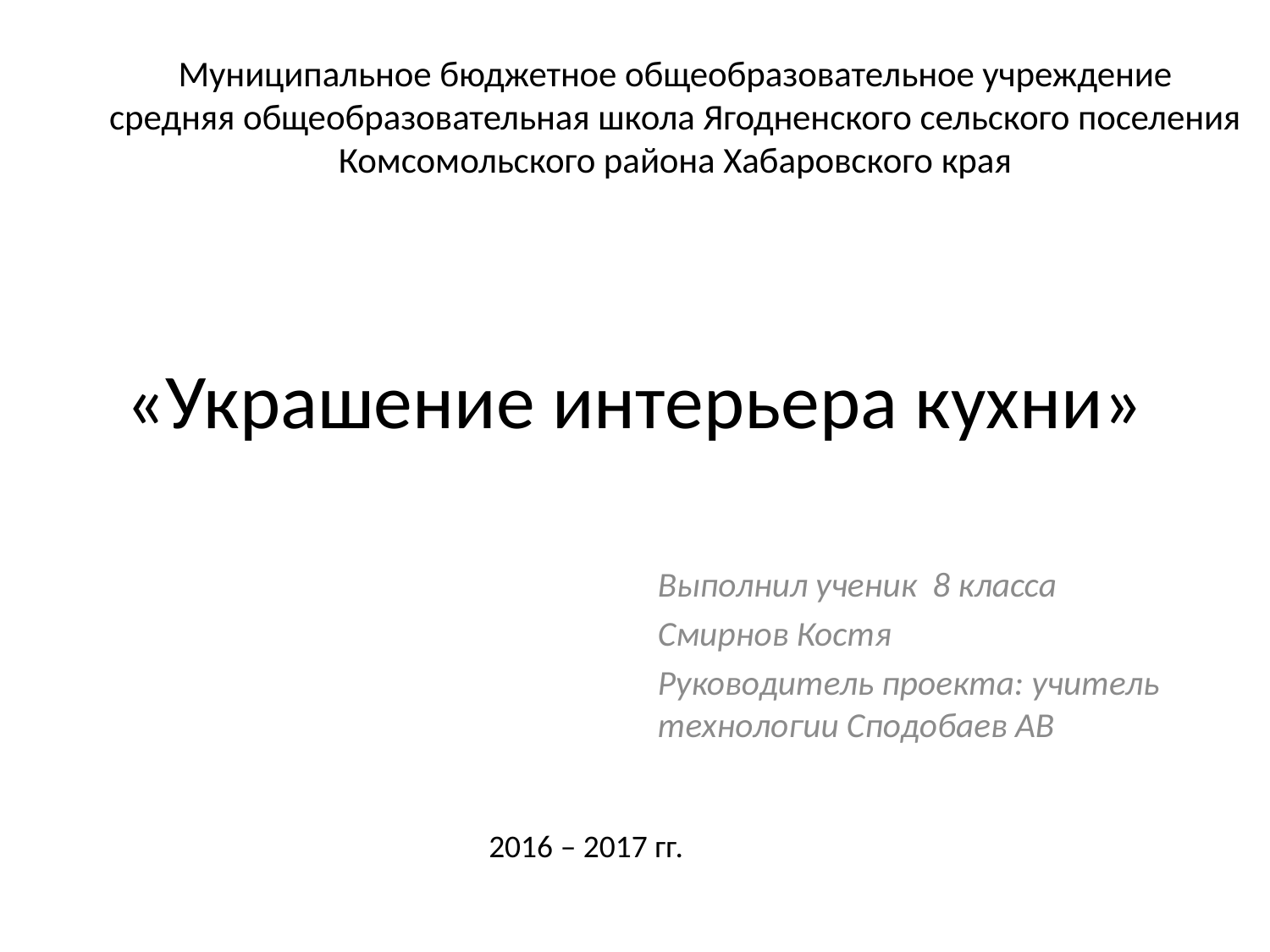

Муниципальное бюджетное общеобразовательное учреждение
средняя общеобразовательная школа Ягодненского сельского поселения
Комсомольского района Хабаровского края

# «Украшение интерьера кухни»
Выполнил ученик  8 класса
Смирнов Костя
Руководитель проекта: учитель технологии Сподобаев АВ

2016 – 2017 гг.